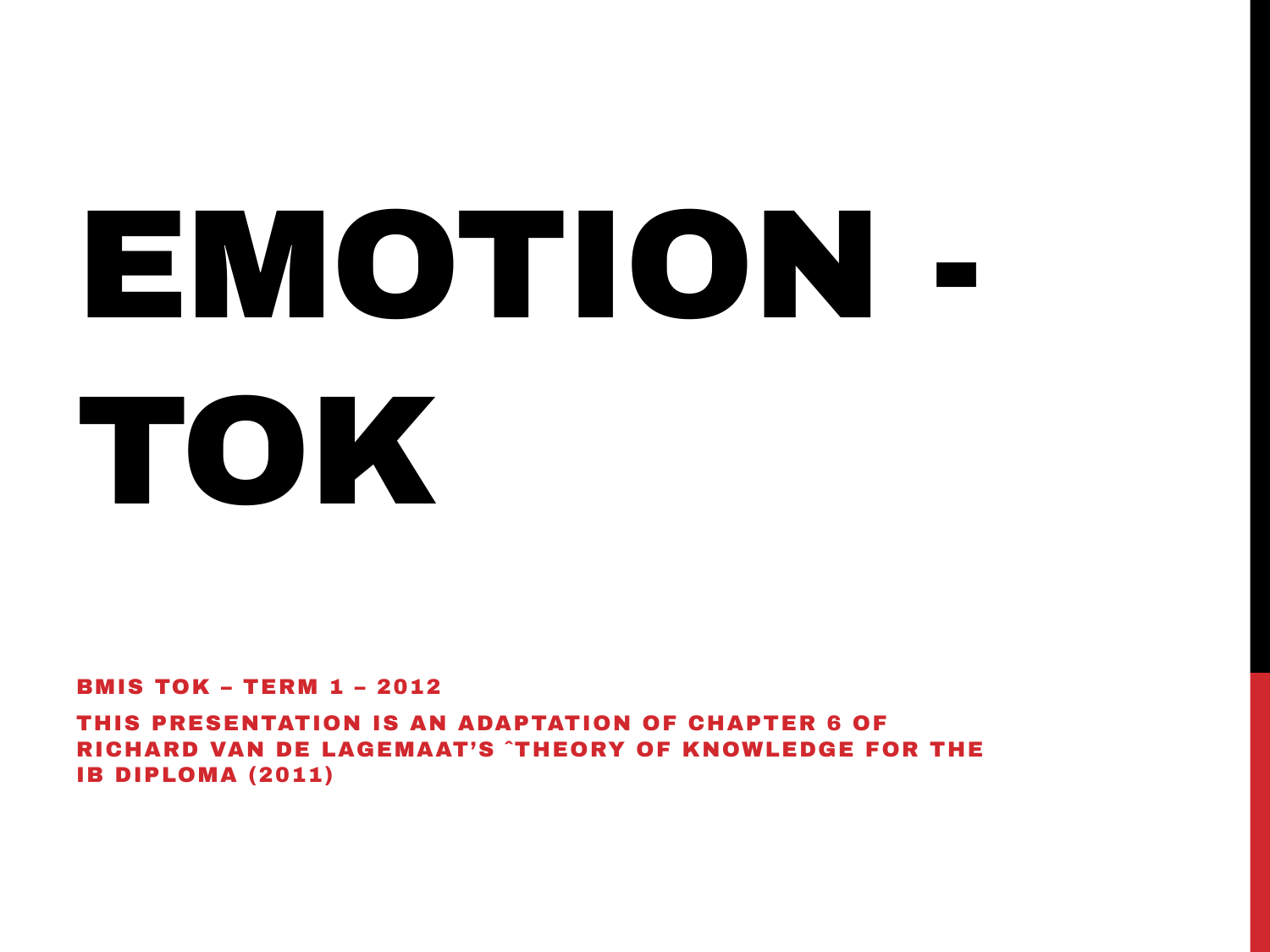

# EMOTION - TOK
BMIS TOK – Term 1 – 2012
This presentation is an adaptation of Chapter 6 of Richard van de Lagemaat’s ˆTheory of Knowledge for the IB Diploma (2011)